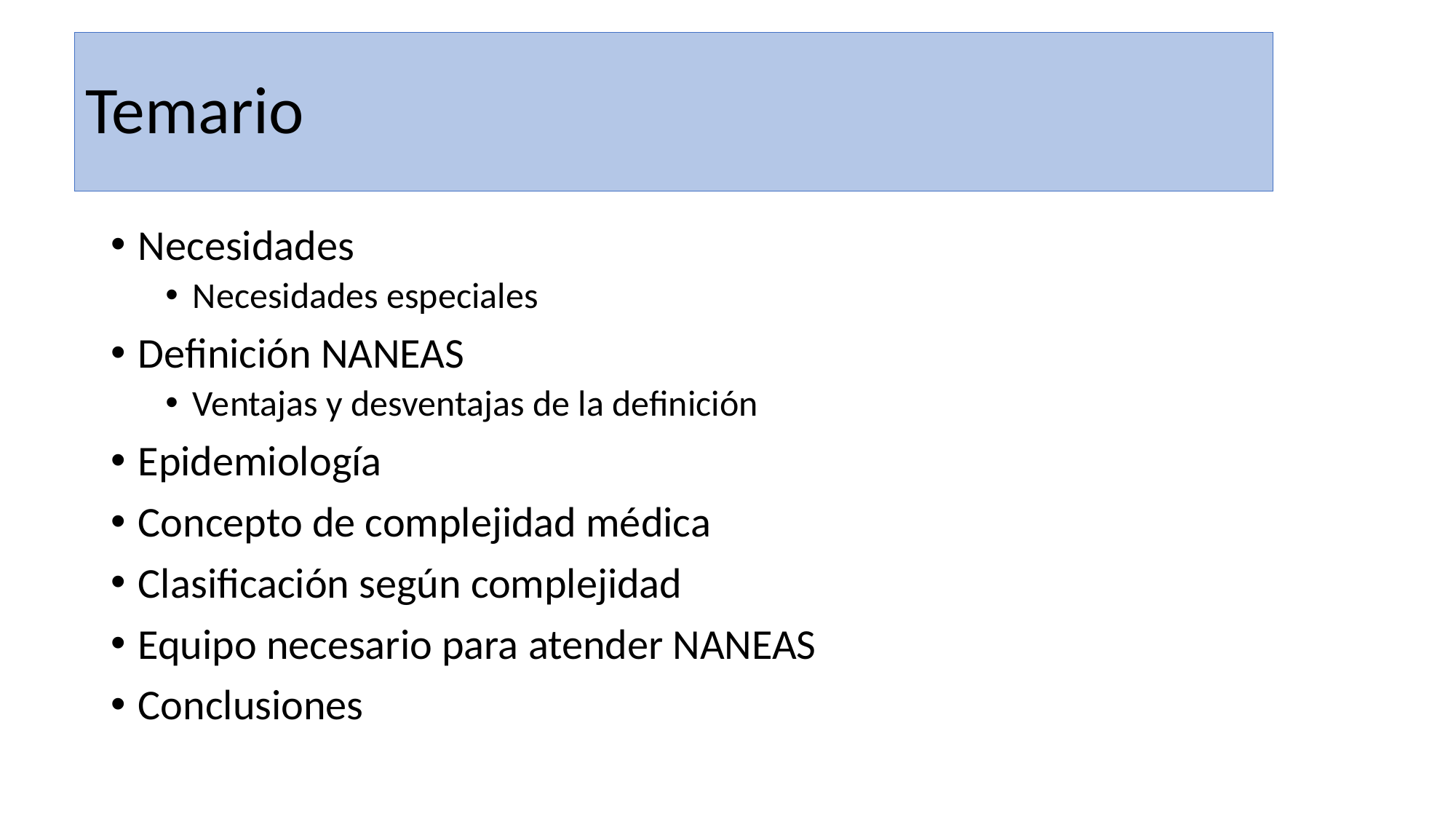

# Temario
Necesidades
Necesidades especiales
Definición NANEAS
Ventajas y desventajas de la definición
Epidemiología
Concepto de complejidad médica
Clasificación según complejidad
Equipo necesario para atender NANEAS
Conclusiones